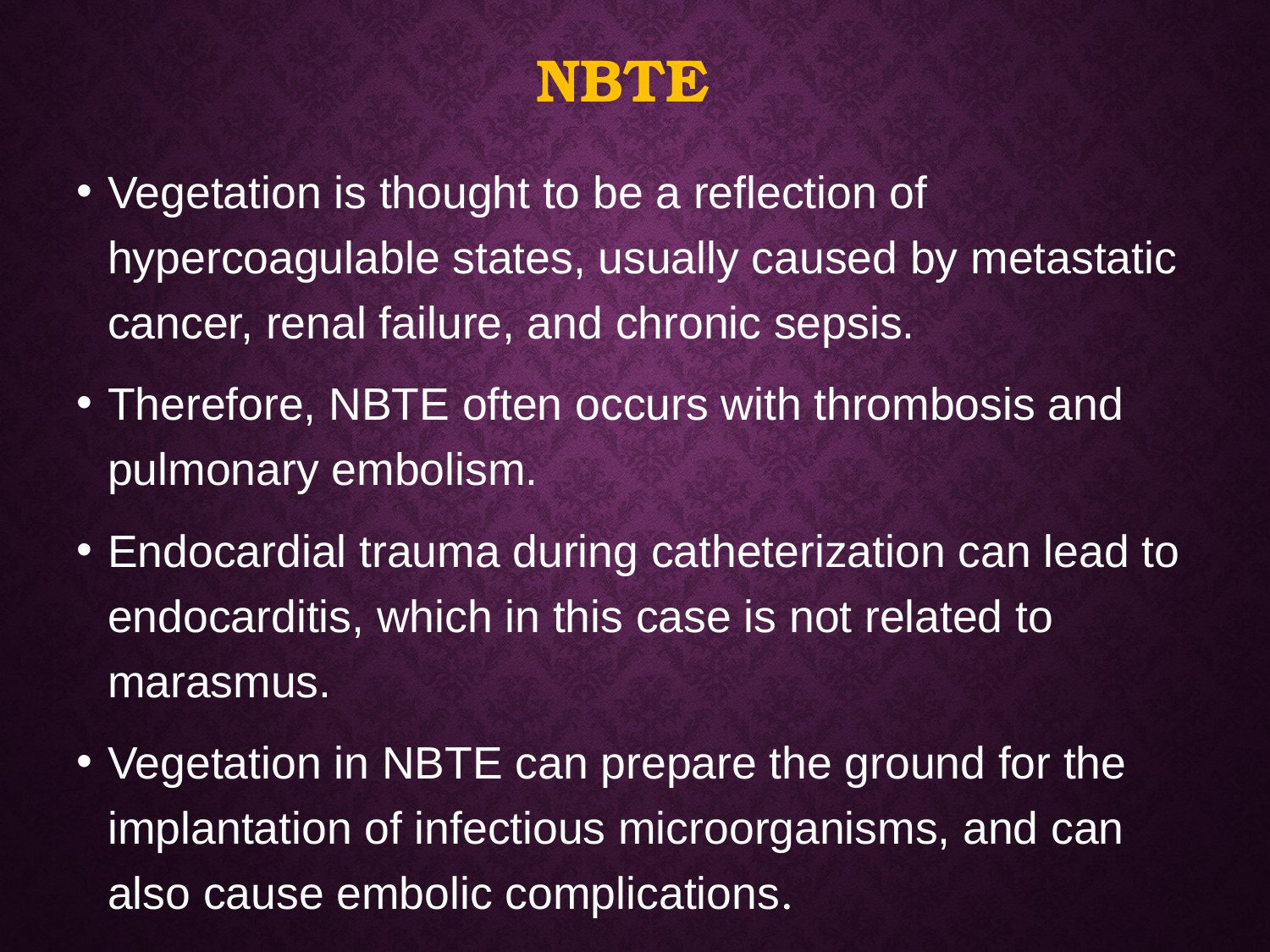

# NBTE
Vegetation is thought to be a reflection of hypercoagulable states, usually caused by metastatic cancer, renal failure, and chronic sepsis.
Therefore, NBTE often occurs with thrombosis and pulmonary embolism.
Endocardial trauma during catheterization can lead to endocarditis, which in this case is not related to marasmus.
Vegetation in NBTE can prepare the ground for the implantation of infectious microorganisms, and can also cause embolic complications.